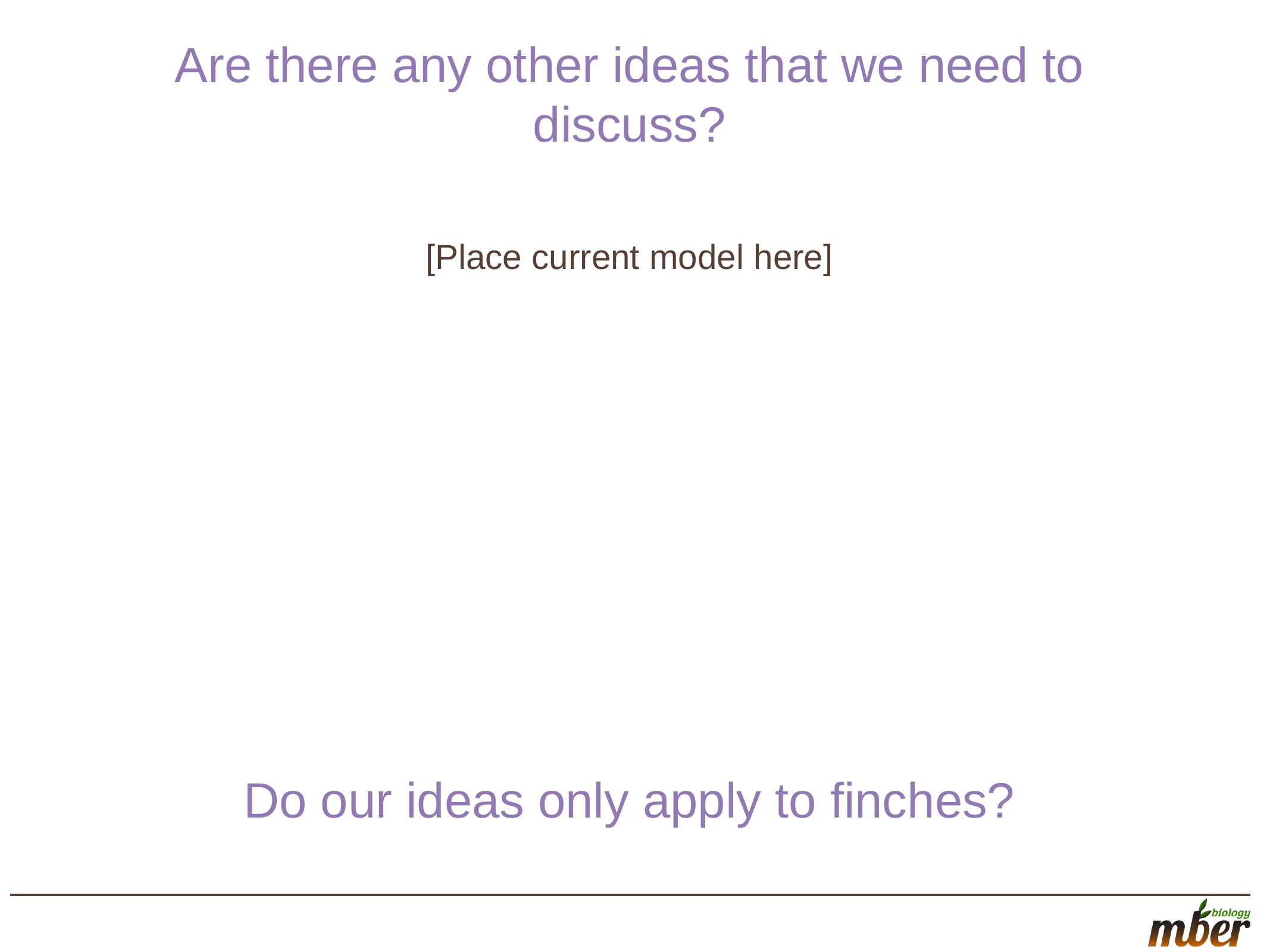

Are there any other ideas that we need to discuss?
[Place current model here]
Do our ideas only apply to finches?